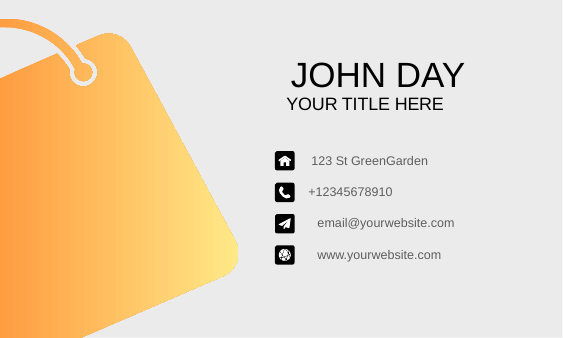

JOHN DAY
YOUR TITLE HERE
123 St GreenGarden

+12345678910
email@yourwebsite.com
www.yourwebsite.com